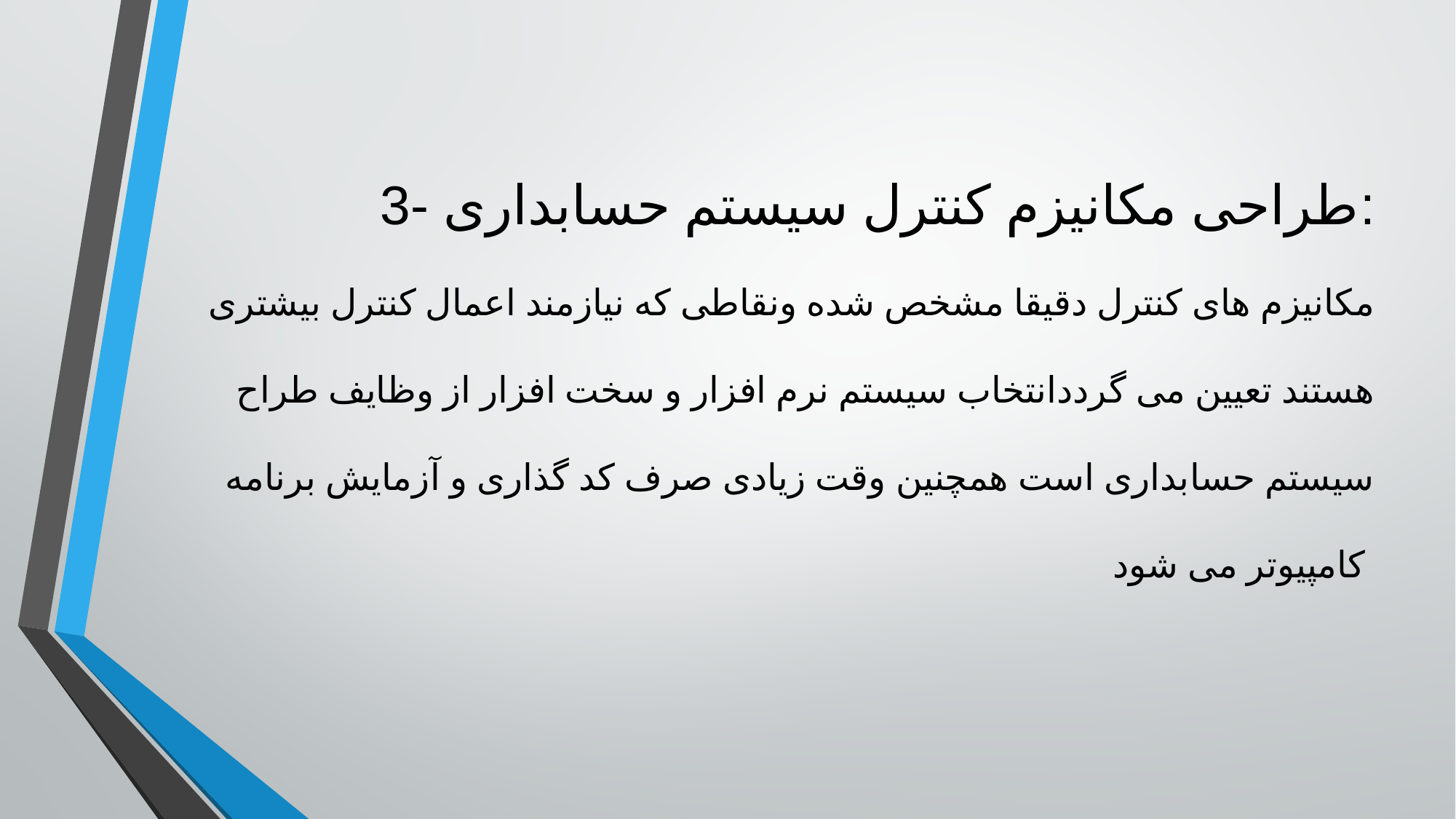

3- طراحی مکانیزم کنترل سیستم حسابداری:
مکانیزم های کنترل دقیقا مشخص شده ونقاطی که نیازمند اعمال کنترل بیشتری هستند تعیین می گرددانتخاب سیستم نرم افزار و سخت افزار از وظایف طراح سیستم حسابداری است همچنین وقت زیادی صرف کد گذاری و آزمایش برنامه کامپیوتر می شود